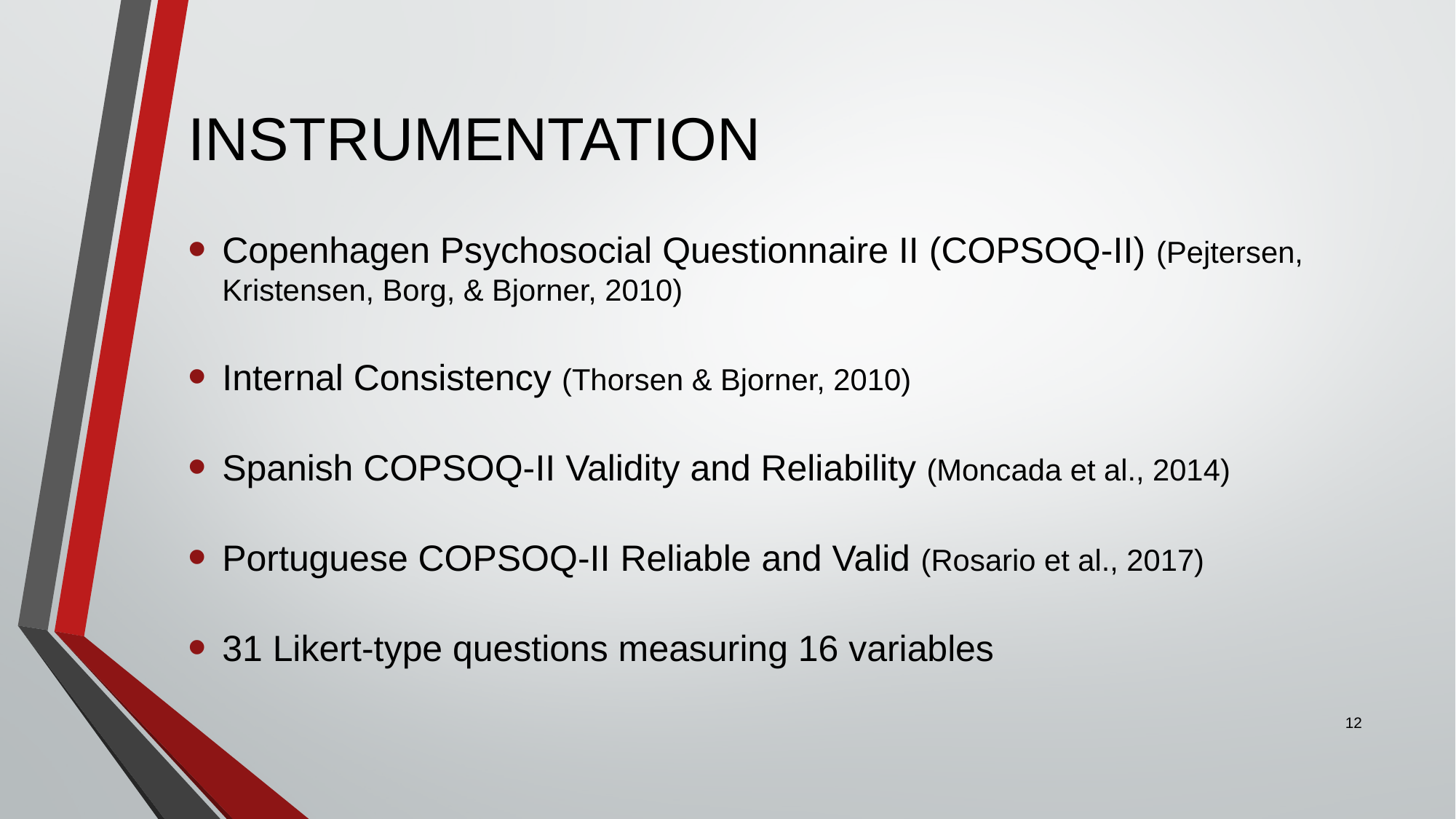

# INSTRUMENTATION
Copenhagen Psychosocial Questionnaire II (COPSOQ-II) (Pejtersen, Kristensen, Borg, & Bjorner, 2010)

Internal Consistency (Thorsen & Bjorner, 2010)

Spanish COPSOQ-II Validity and Reliability (Moncada et al., 2014)

Portuguese COPSOQ-II Reliable and Valid (Rosario et al., 2017)

31 Likert-type questions measuring 16 variables

12